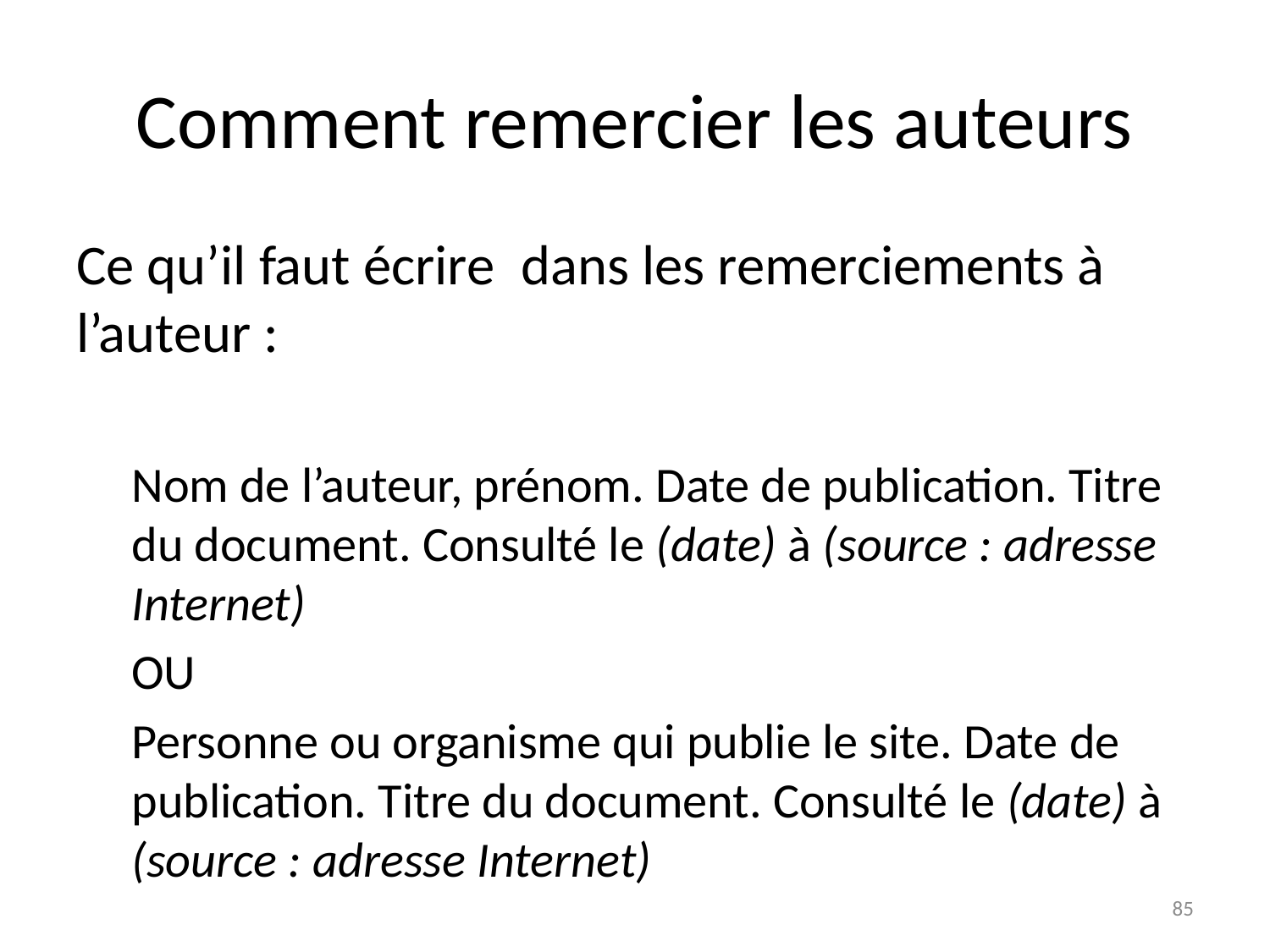

# Comment remercier les auteurs
Ce qu’il faut écrire  dans les remerciements à l’auteur :

Nom de l’auteur, prénom. Date de publication. Titre du document. Consulté le (date) à (source : adresse Internet)
OU
Personne ou organisme qui publie le site. Date de publication. Titre du document. Consulté le (date) à (source : adresse Internet)

85